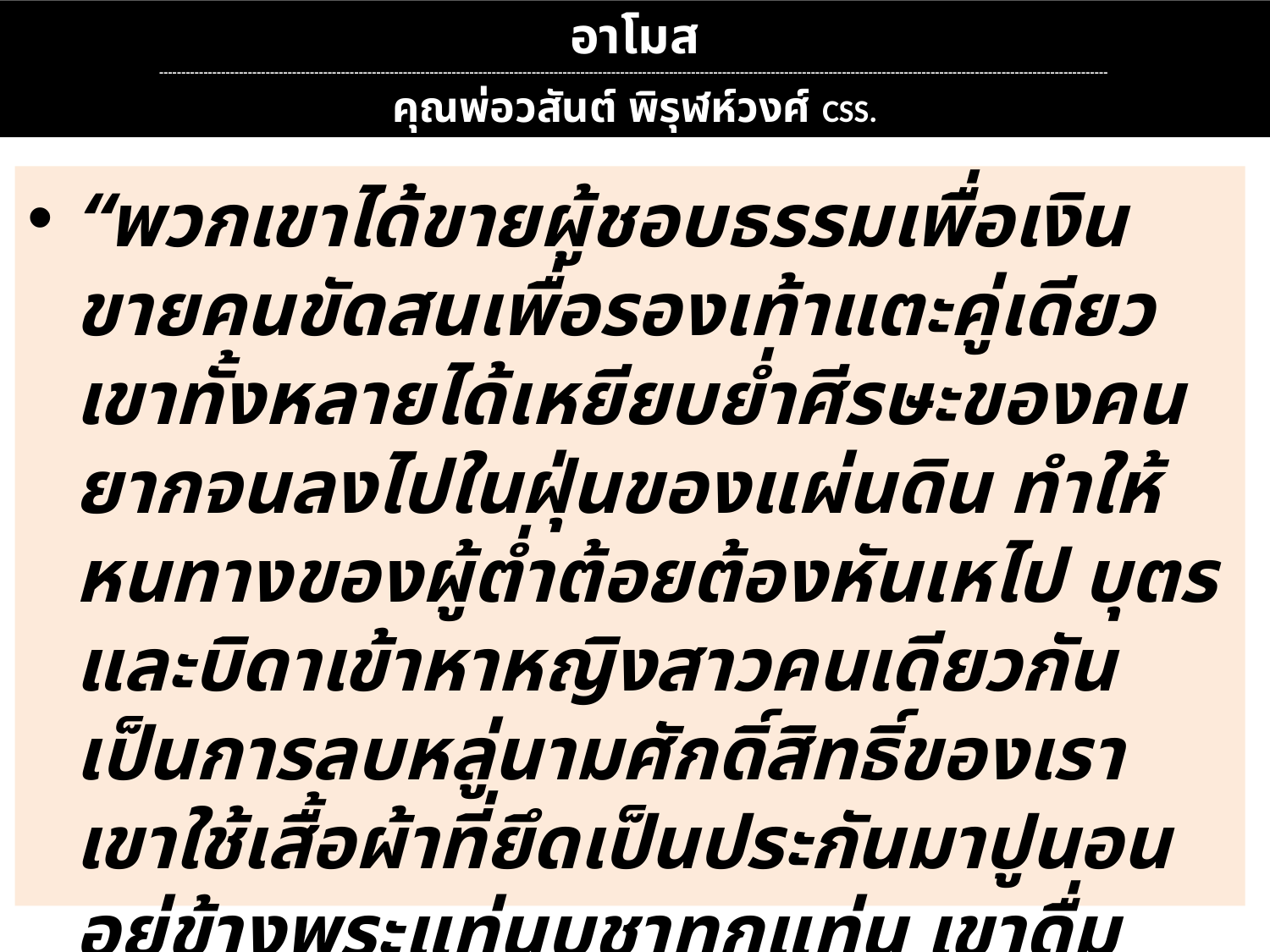

อาโมส
----------------------------------------------------------------------------------------------------------------------------------------------------------------------------------------------------------------------
คุณพ่อวสันต์ พิรุฬห์วงศ์ CSS.
“พวก​เขา​ได้​ขาย​ผู้​ชอบ​ธรรม​เพื่อ​เงิน ขาย​คน​ขัดสน​เพื่อ​รองเท้าแตะคู่​เดียว เขา​ทั้ง​หลาย​ได้​เหยียบย่ำศีรษะของ​คน​ยากจน​ลง​ไป​ใน​ฝุ่น​ของ​แผ่น​ดิน ทำ​ให้​หนทาง​ของ​ผู้​ต่ำต้อย​ต้อง​หันเห​ไป บุตร​และ​บิดา​เข้า​หา​หญิงสาว​คน​เดียวกัน เป็น​การ​ลบหลู่​นาม​ศักดิ์​สิทธิ์​ของ​เรา เขา​ใช้​เสื้อผ้า​ที่​ยึด​เป็น​ประกัน​มา​ปู​นอน​อยู่​ข้าง​พระ​แท่น​บูชา​ทุก​แท่น เขา​ดื่ม​เหล้าองุ่น​ที่​เป็น​ค่า​ปรับ​จาก​ประชาชน ใน​บ้าน​พระ​เจ้า​ของ​ตน” (อมส 2:6-8)